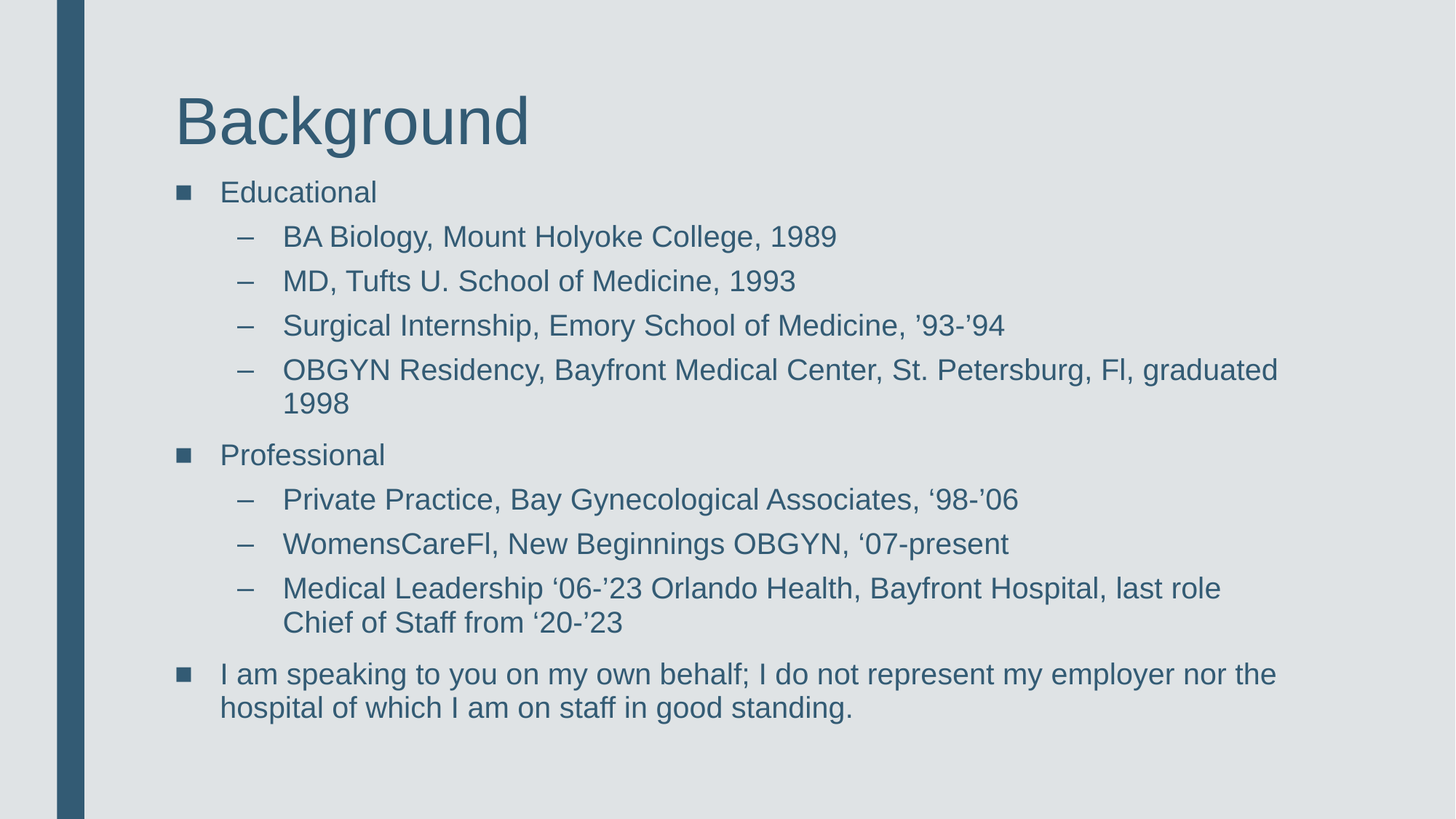

# Background
Educational
BA Biology, Mount Holyoke College, 1989
MD, Tufts U. School of Medicine, 1993
Surgical Internship, Emory School of Medicine, ’93-’94
OBGYN Residency, Bayfront Medical Center, St. Petersburg, Fl, graduated 1998
Professional
Private Practice, Bay Gynecological Associates, ‘98-’06
WomensCareFl, New Beginnings OBGYN, ‘07-present
Medical Leadership ‘06-’23 Orlando Health, Bayfront Hospital, last role Chief of Staff from ‘20-’23
I am speaking to you on my own behalf; I do not represent my employer nor the hospital of which I am on staff in good standing.